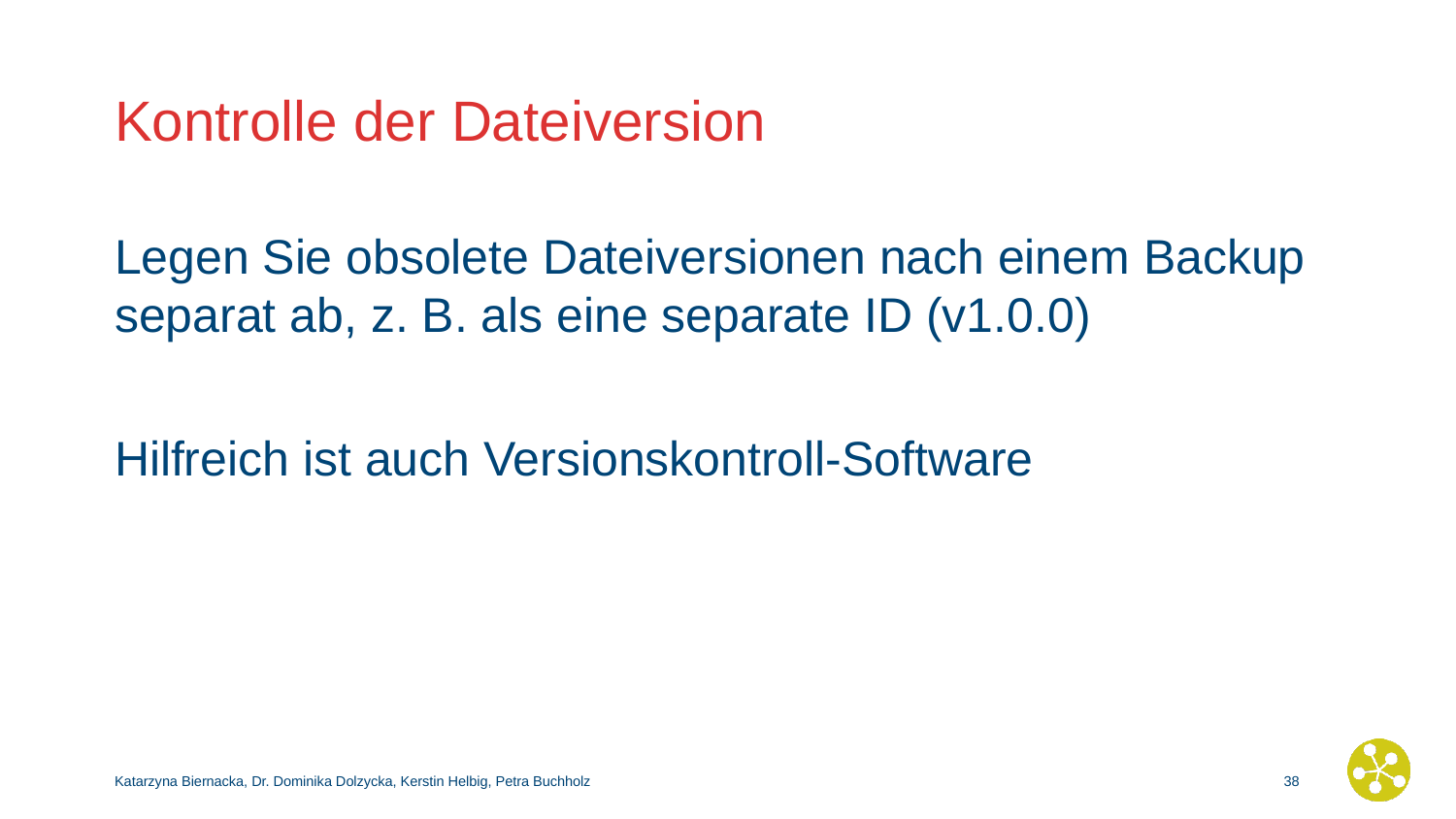

# Kontrolle der Dateiversion
Legen Sie obsolete Dateiversionen nach einem Backup separat ab, z. B. als eine separate ID (v1.0.0)

Hilfreich ist auch Versionskontroll-Software

Katarzyna Biernacka, Dr. Dominika Dolzycka, Kerstin Helbig, Petra Buchholz
38